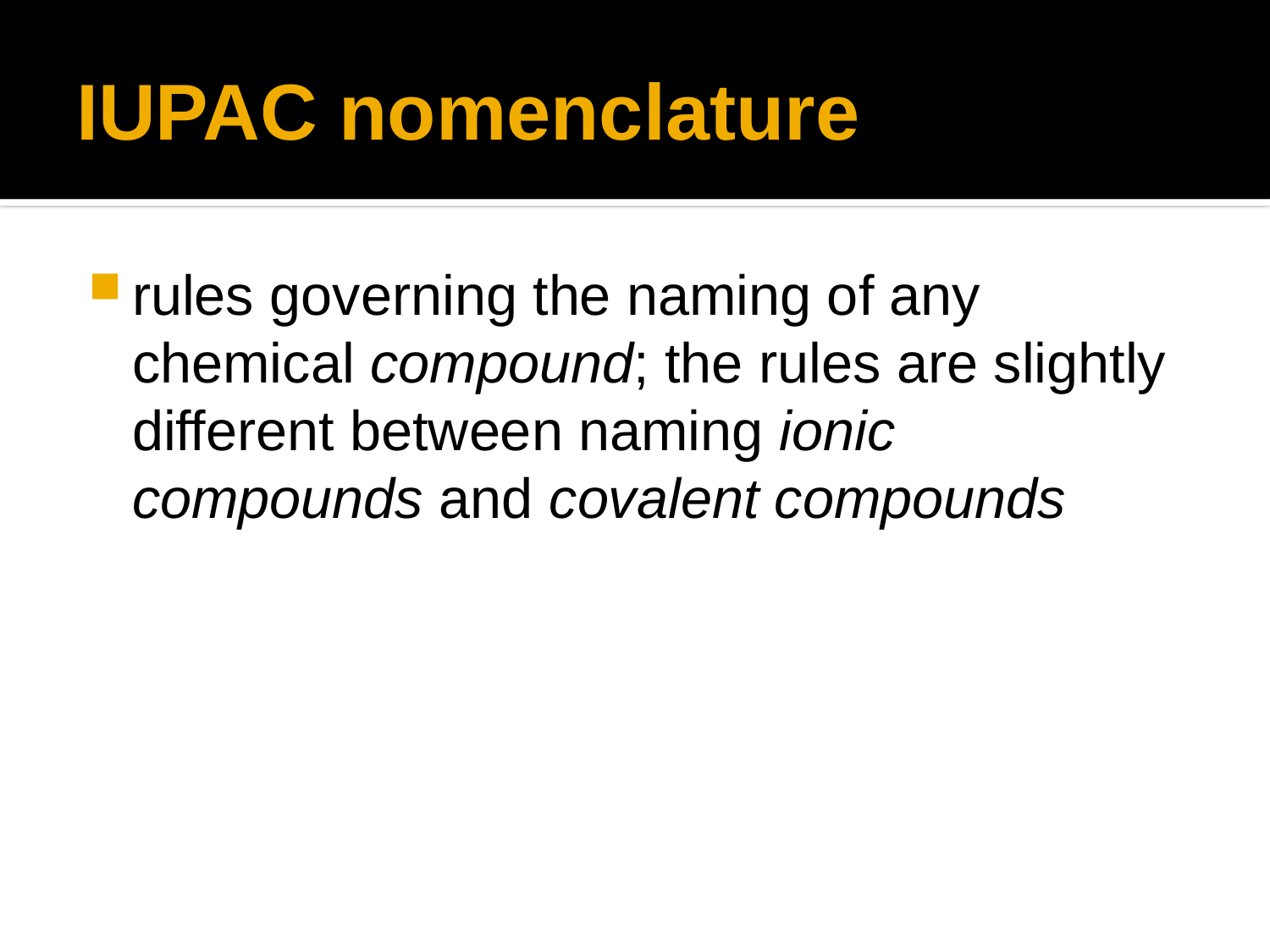

# IUPAC nomenclature
rules governing the naming of any chemical compound; the rules are slightly different between naming ionic compounds and covalent compounds